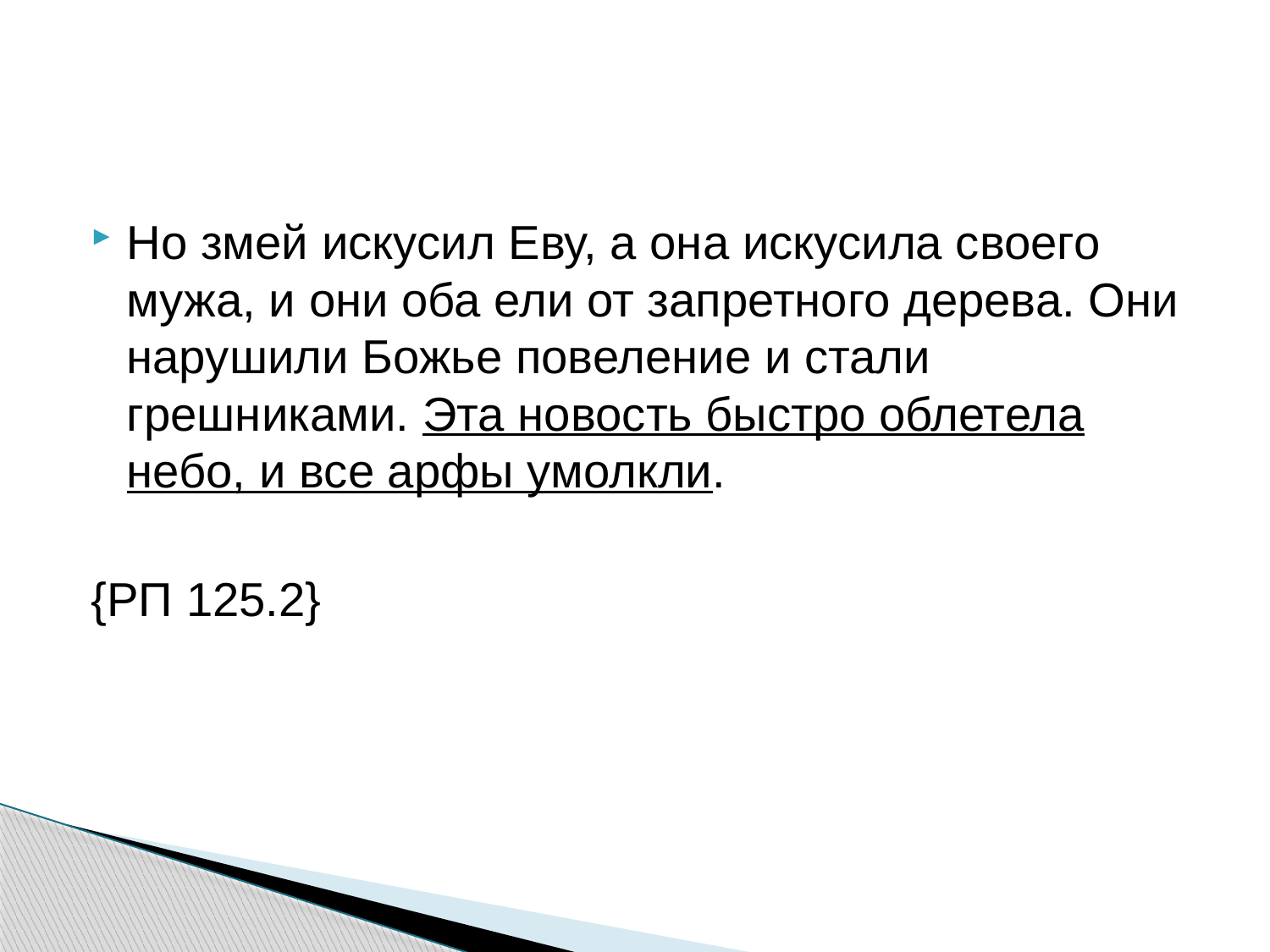

#
Но змей искусил Еву, а она искусила своего мужа, и они оба ели от запретного дерева. Они нарушили Божье повеление и стали грешниками. Эта новость быстро облетела небо, и все арфы умолкли.

{РП 125.2}